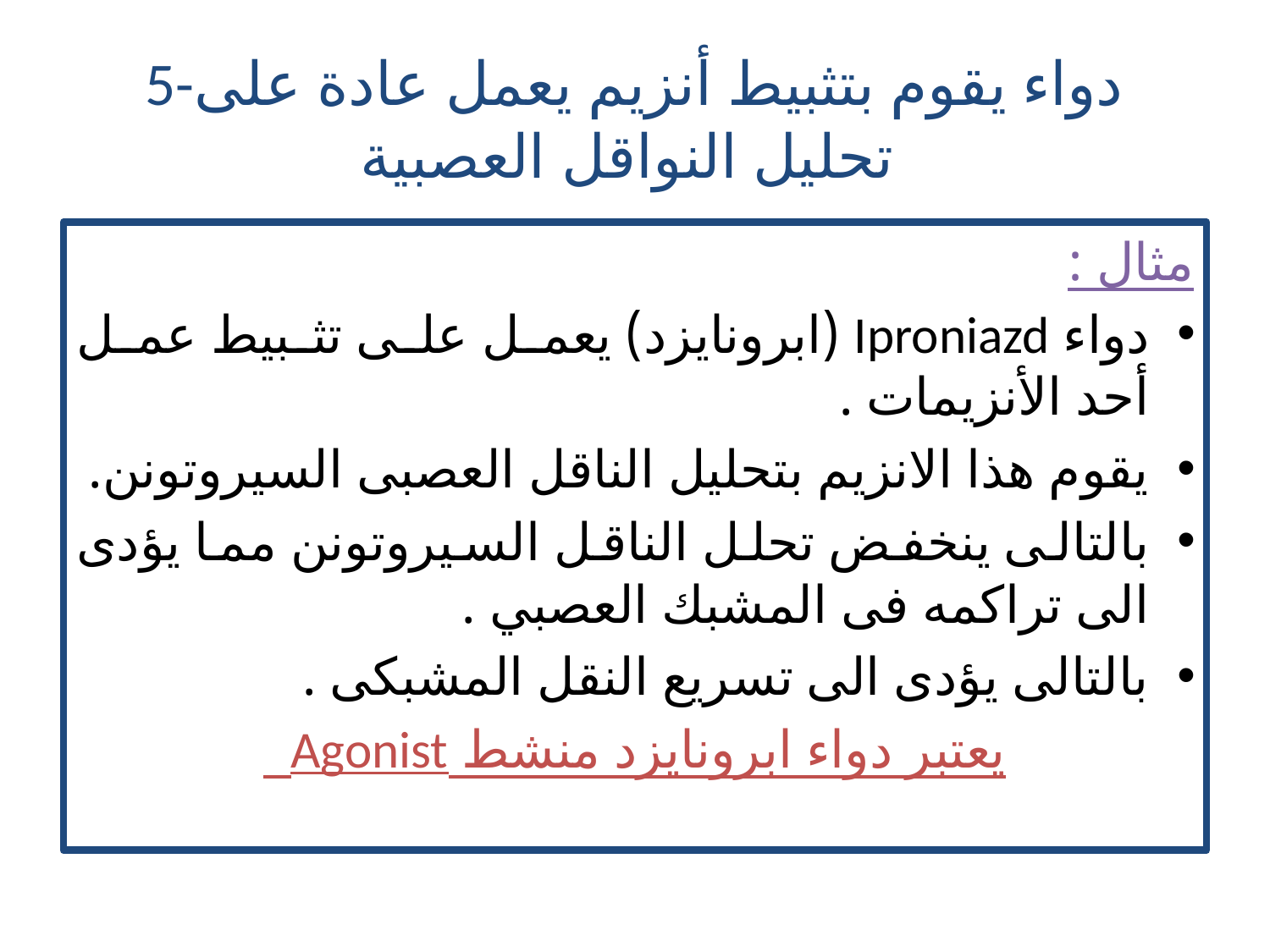

# 5-دواء يقوم بتثبيط أنزيم يعمل عادة على تحليل النواقل العصبية
مثال :
دواء Iproniazd (ابرونايزد) يعمل على تثبيط عمل أحد الأنزيمات .
يقوم هذا الانزيم بتحليل الناقل العصبى السيروتونن.
بالتالى ينخفض تحلل الناقل السيروتونن مما يؤدى الى تراكمه فى المشبك العصبي .
بالتالى يؤدى الى تسريع النقل المشبكى .
يعتبر دواء ابرونايزد منشط Agonist